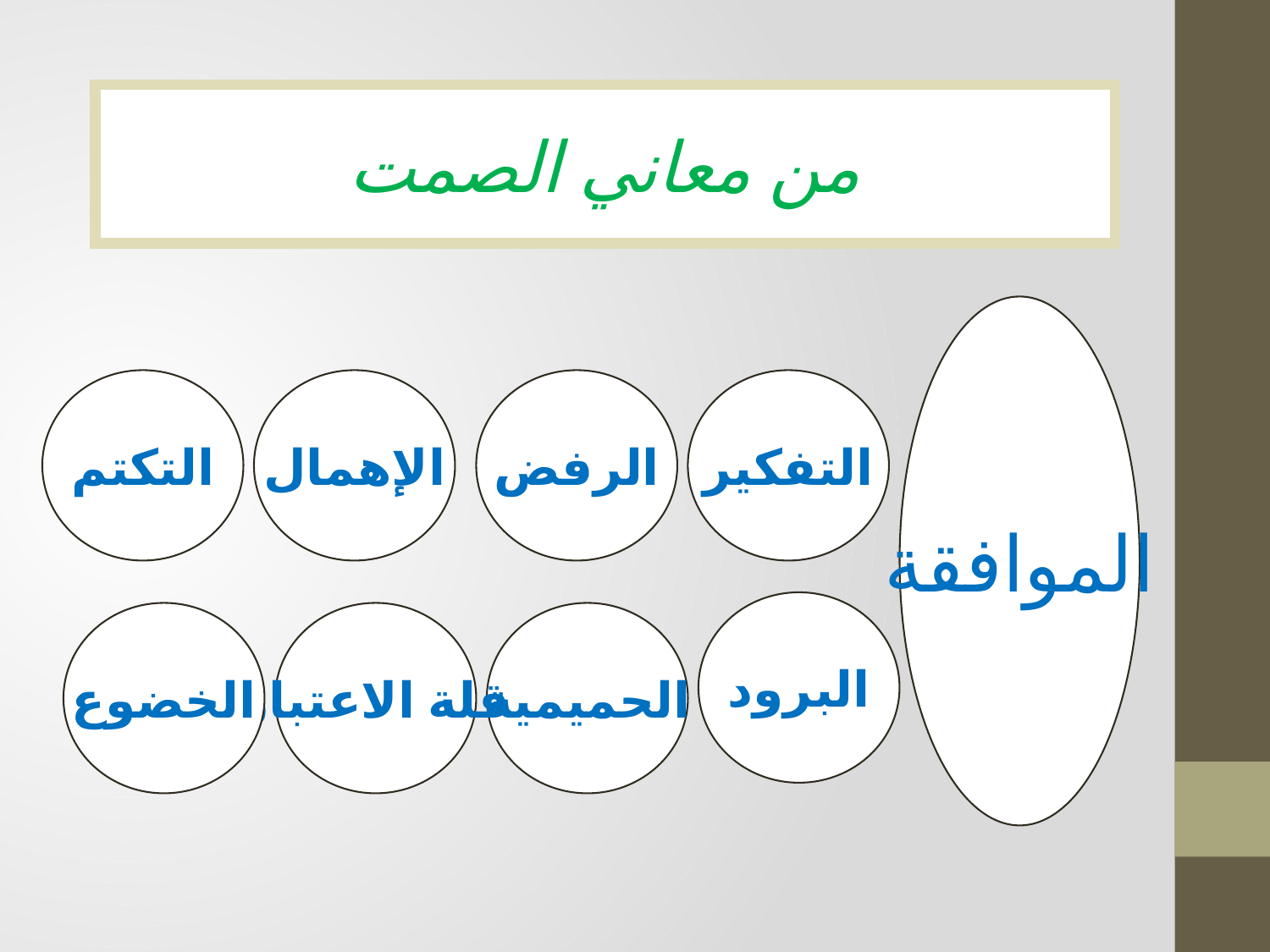

من معاني الصمت
الموافقة
التكتم
الإهمال
الرفض
التفكير
البرود
الخضوع
قلة الاعتبار
الحميمية